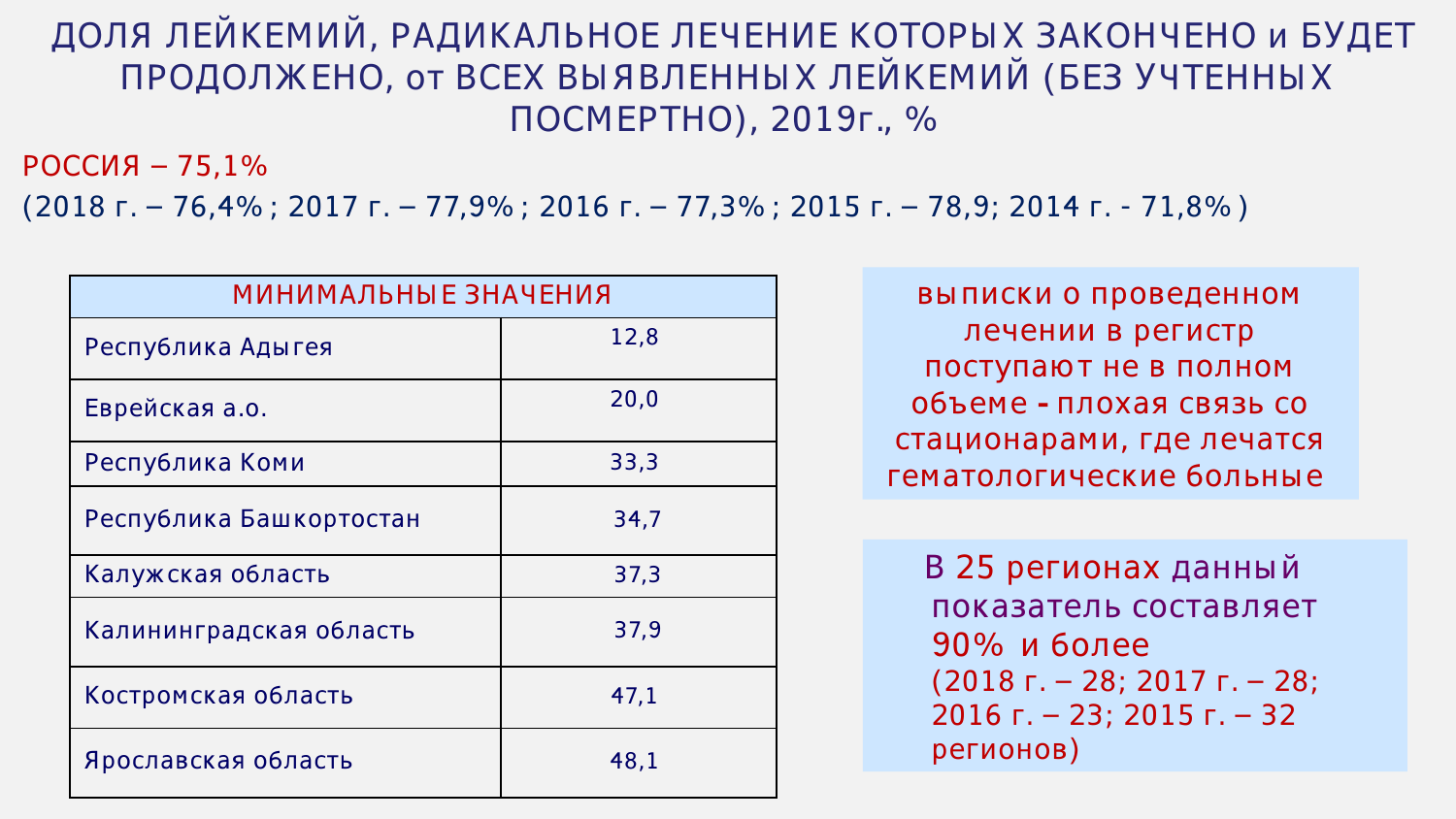

ДОЛЯ ЛЕЙКЕМИЙ, РАДИКАЛЬНОЕ ЛЕЧЕНИЕ КОТОРЫХ ЗАКОНЧЕНО и БУДЕТ ПРОДОЛЖЕНО, от ВСЕХ ВЫЯВЛЕННЫХ ЛЕЙКЕМИЙ (БЕЗ УЧТЕННЫХ ПОСМЕРТНО), 2019г., %
РОССИЯ – 75,1%
(2018 г. – 76,4%; 2017 г. – 77,9%; 2016 г. – 77,3%; 2015 г. – 78,9; 2014 г. - 71,8%)
выписки о проведенном лечении в регистр поступают не в полном объеме − плохая связь со стационарами, где лечатся гематологические больные
| МИНИМАЛЬНЫЕ ЗНАЧЕНИЯ |  |
| --- | --- |
| Республика Адыгея | 12,8 |
| Еврейская а.о. | 20,0 |
| Республика Коми | 33,3 |
| Республика Башкортостан | 34,7 |
| Калужская область | 37,3 |
| Калининградская область | 37,9 |
| Костромская область | 47,1 |
| Ярославская область | 48,1 |
     В 25 регионах данный показатель составляет  90% и более
(2018 г. – 28; 2017 г. – 28; 2016 г. – 23; 2015 г. – 32 регионов)